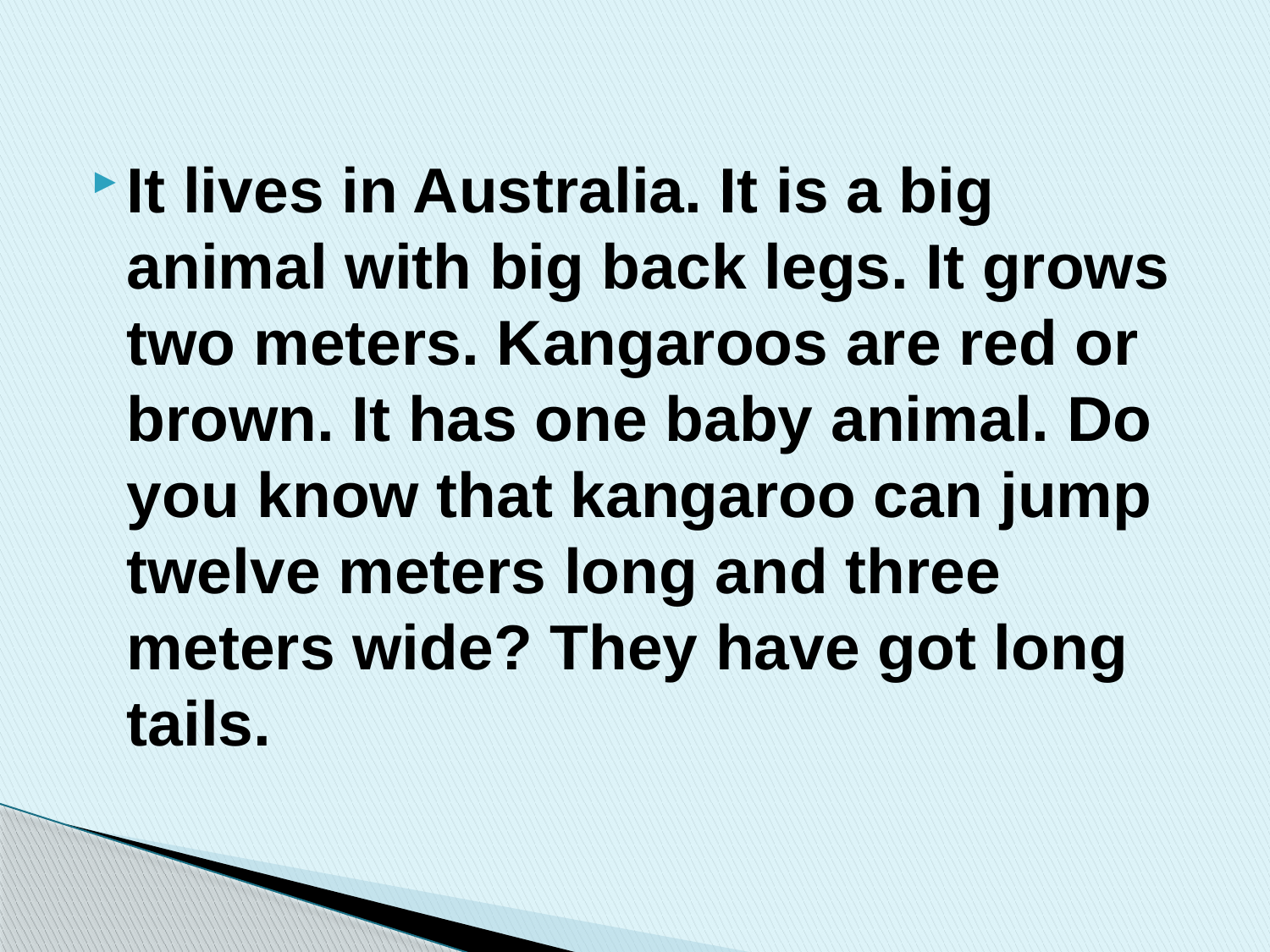

It lives in Australia. It is a big animal with big back legs. It grows two meters. Kangaroos are red or brown. It has one baby animal. Do you know that kangaroo can jump twelve meters long and three meters wide? They have got long tails.